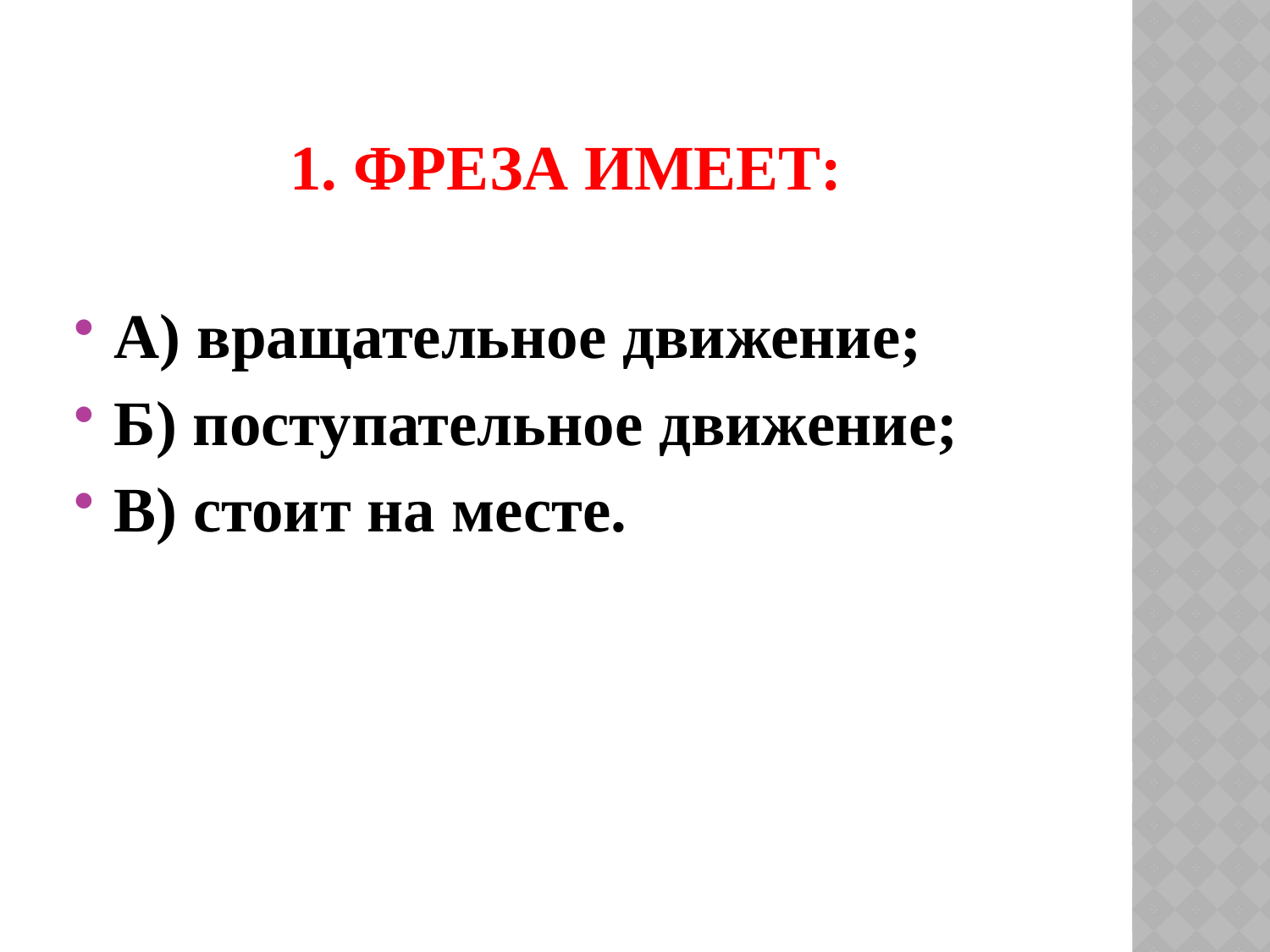

# 1. ФРЕЗА ИМЕЕТ:

А) вращательное движение;
Б) поступательное движение;
В) стоит на месте.